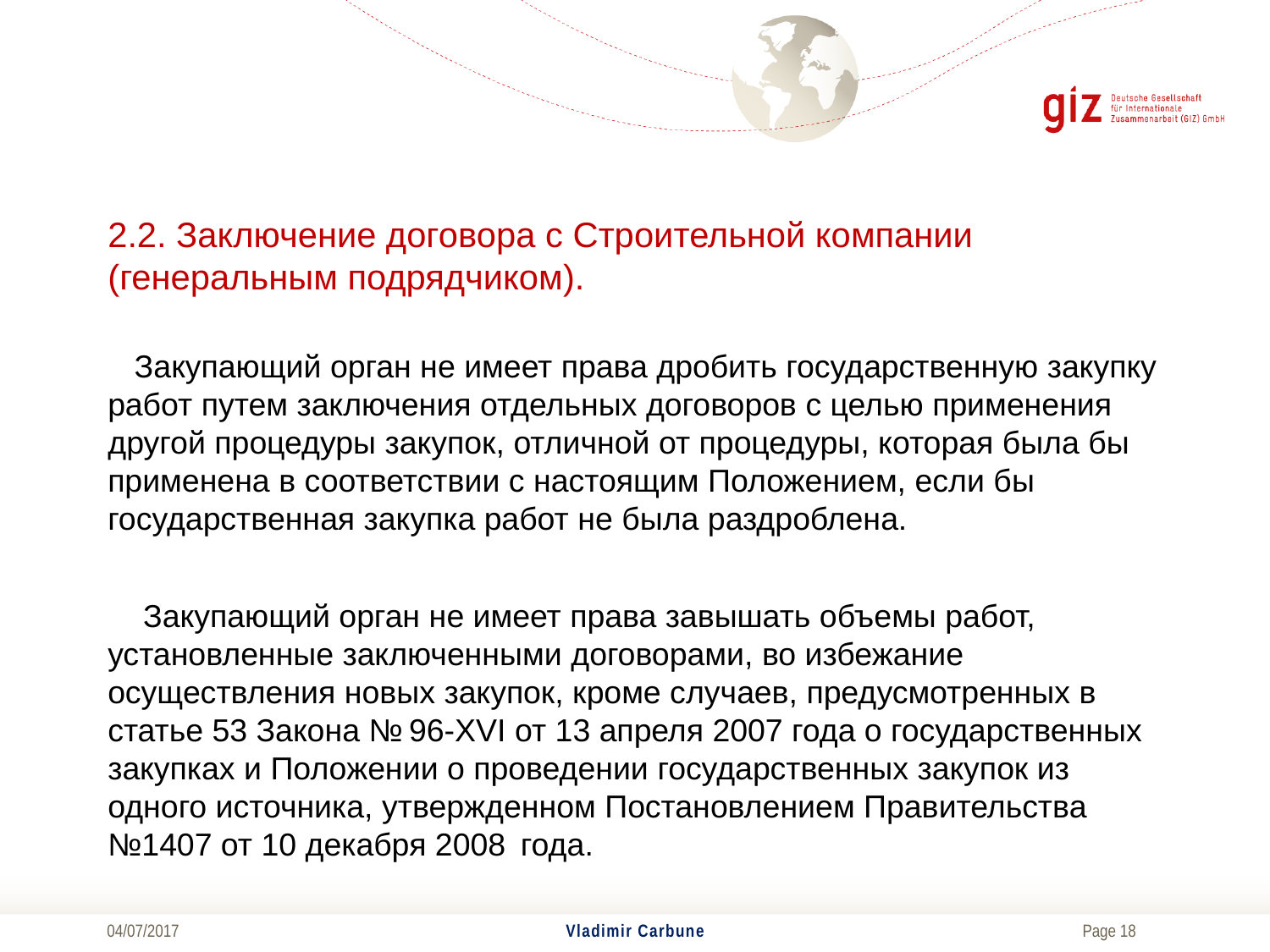

# 2.2. Заключение договора с Строительной компании (генеральным подрядчиком).
   Закупающий орган не имеет права дробить государственную закупку работ путем заключения отдельных договоров с целью применения другой процедуры закупок, отличной от процедуры, которая была бы применена в соответствии с настоящим Положением, если бы государственная закупка работ не была раздроблена.
    Закупающий орган не имеет права завышать объемы работ, установленные заключенными договорами, во избежание осуществления новых закупок, кроме случаев, предусмотренных в статье 53 Закона № 96-XVI от 13 апреля 2007 года о государственных закупках и Положении о проведении государственных закупок из одного источника, утвержденном Постановлением Правительства №1407 от 10 декабря 2008  года.
04/07/2017
Vladimir Carbune